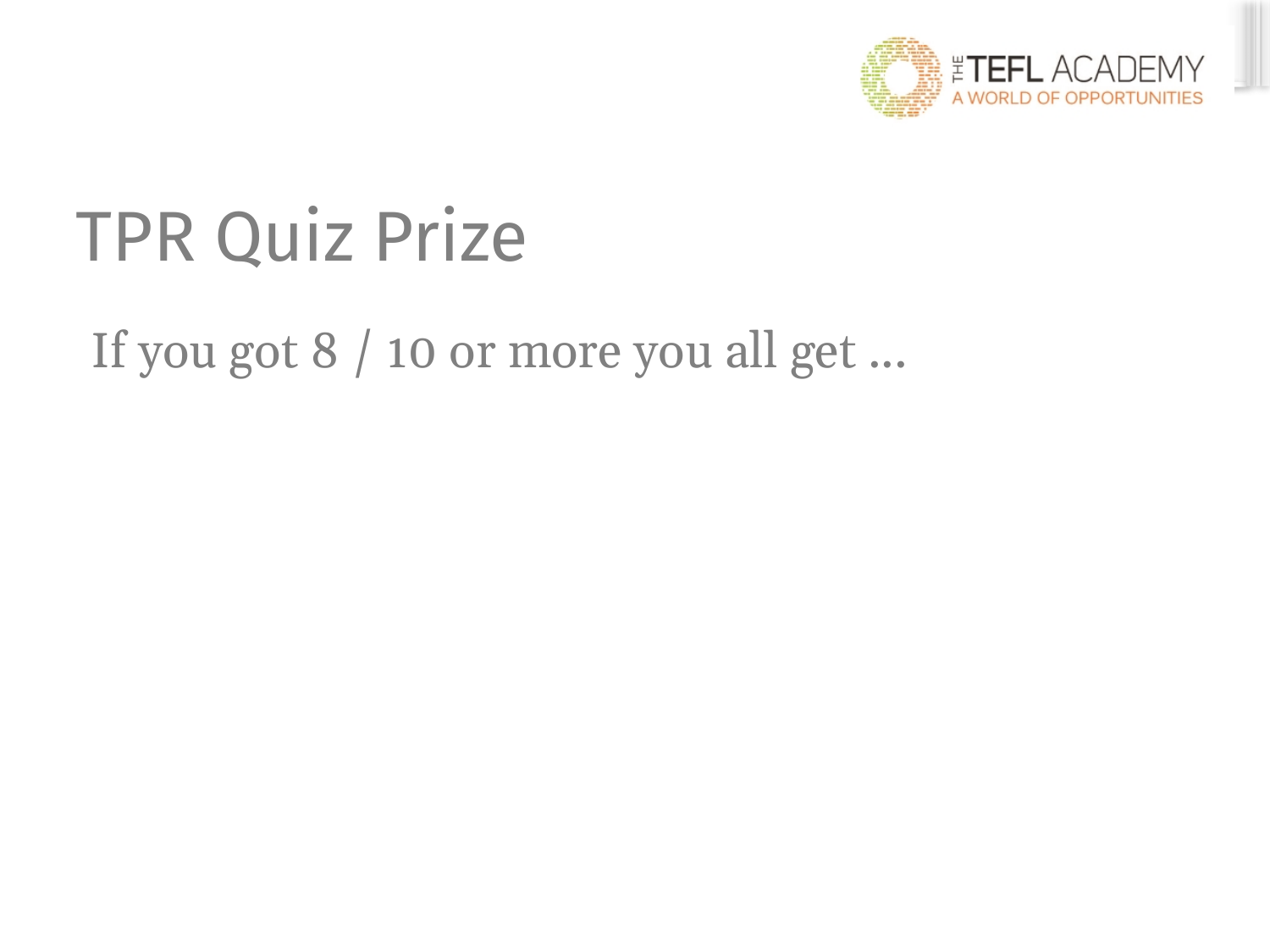

# TPR Quiz Prize
If you got 8 / 10 or more you all get ...